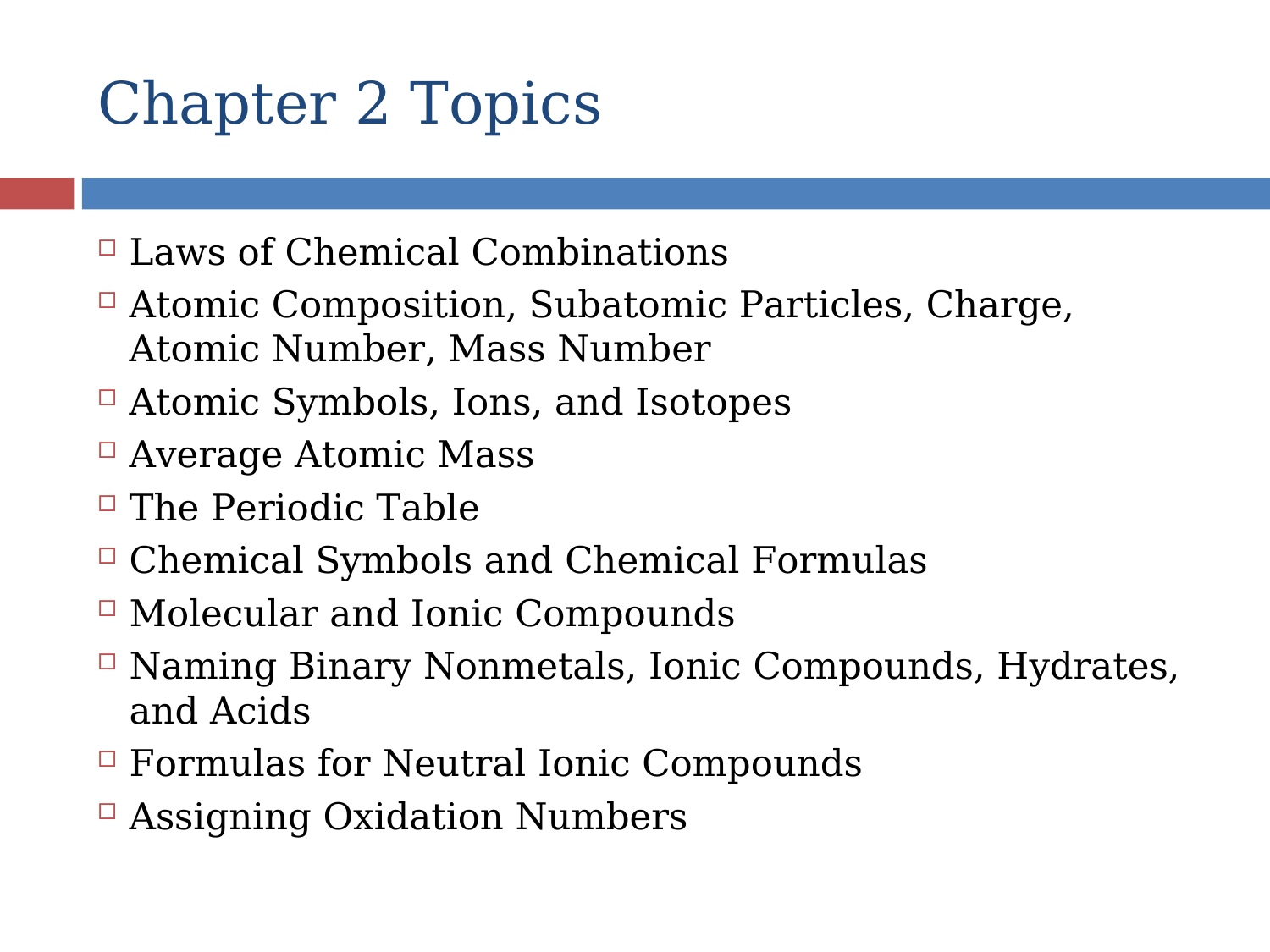

# Chapter 2 Topics
Laws of Chemical Combinations
Atomic Composition, Subatomic Particles, Charge, Atomic Number, Mass Number
Atomic Symbols, Ions, and Isotopes
Average Atomic Mass
The Periodic Table
Chemical Symbols and Chemical Formulas
Molecular and Ionic Compounds
Naming Binary Nonmetals, Ionic Compounds, Hydrates, and Acids
Formulas for Neutral Ionic Compounds
Assigning Oxidation Numbers